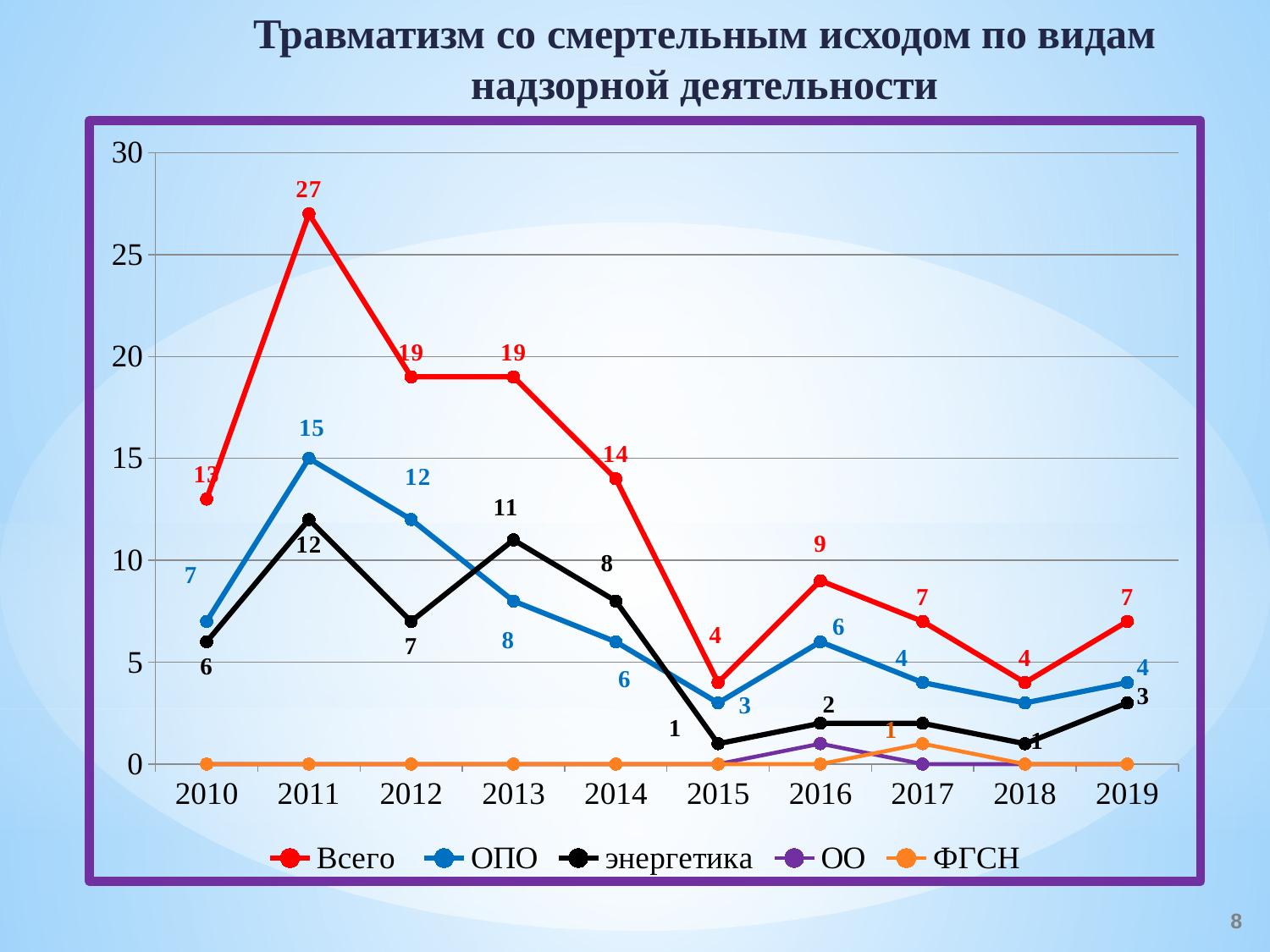

Травматизм со смертельным исходом по видам надзорной деятельности

### Chart

| Category | Всего  | ОПО | энергетика | ОО | ФГСН |
|---|---|---|---|---|---|
| 2010 | 13.0 | 7.0 | 6.0 | None | None |
| 2011 | 27.0 | 15.0 | 12.0 | None | None |
| 2012 | 19.0 | 12.0 | 7.0 | None | None |
| 2013 | 19.0 | 8.0 | 11.0 | None | None |
| 2014 | 14.0 | 6.0 | 8.0 | None | None |
| 2015 | 4.0 | 3.0 | 1.0 | 0.0 | None |
| 2016 | 9.0 | 6.0 | 2.0 | 1.0 | 0.0 |
| 2017 | 7.0 | 4.0 | 2.0 | 0.0 | 1.0 |
| 2018 | 4.0 | 3.0 | 1.0 | 0.0 | 0.0 |
| 2019 | 7.0 | 4.0 | 3.0 | 0.0 | 0.0 |
8